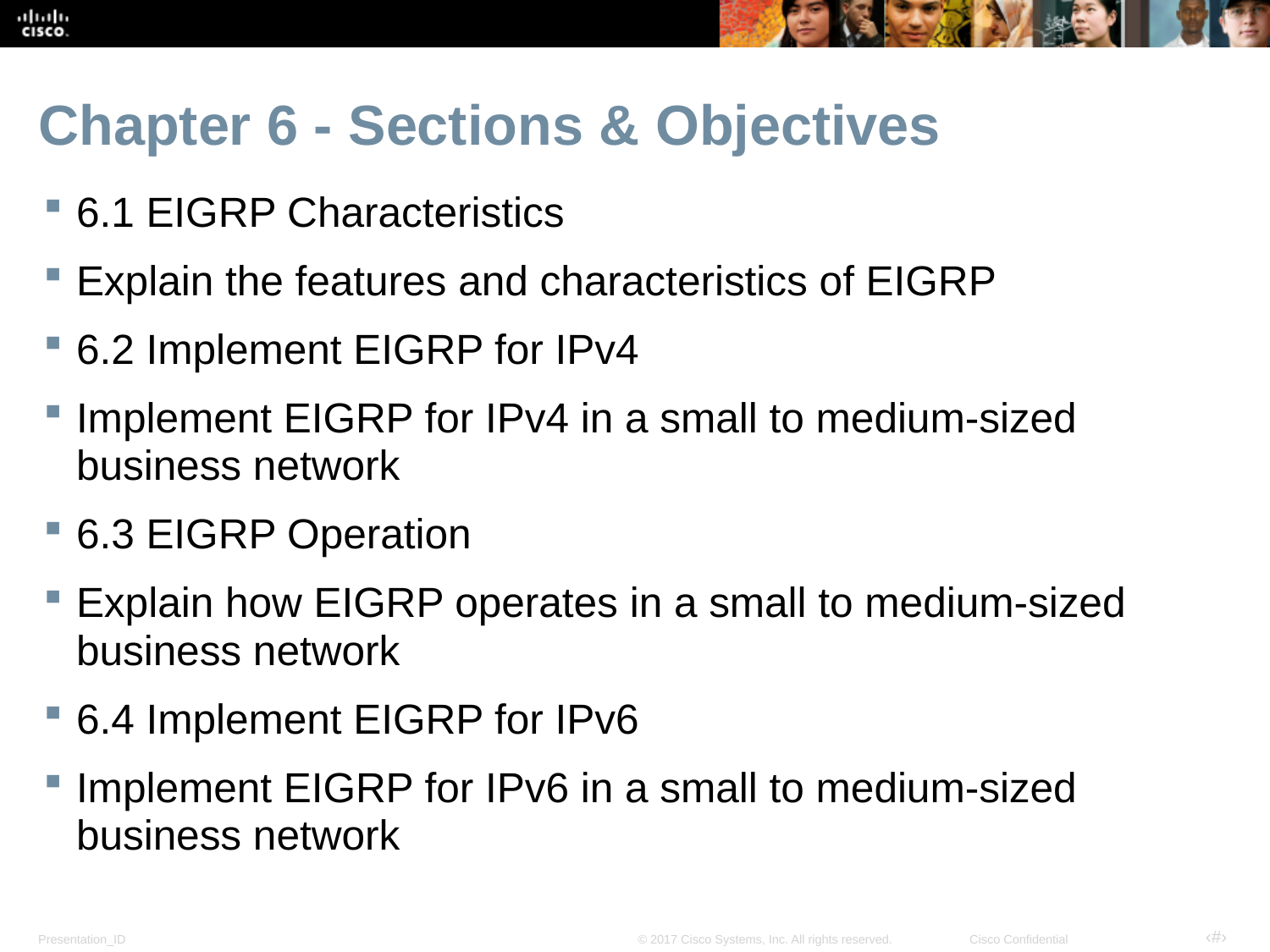

# Chapter 6 - Sections & Objectives
6.1 EIGRP Characteristics
Explain the features and characteristics of EIGRP
6.2 Implement EIGRP for IPv4
Implement EIGRP for IPv4 in a small to medium-sized business network
6.3 EIGRP Operation
Explain how EIGRP operates in a small to medium-sized business network
6.4 Implement EIGRP for IPv6
Implement EIGRP for IPv6 in a small to medium-sized business network